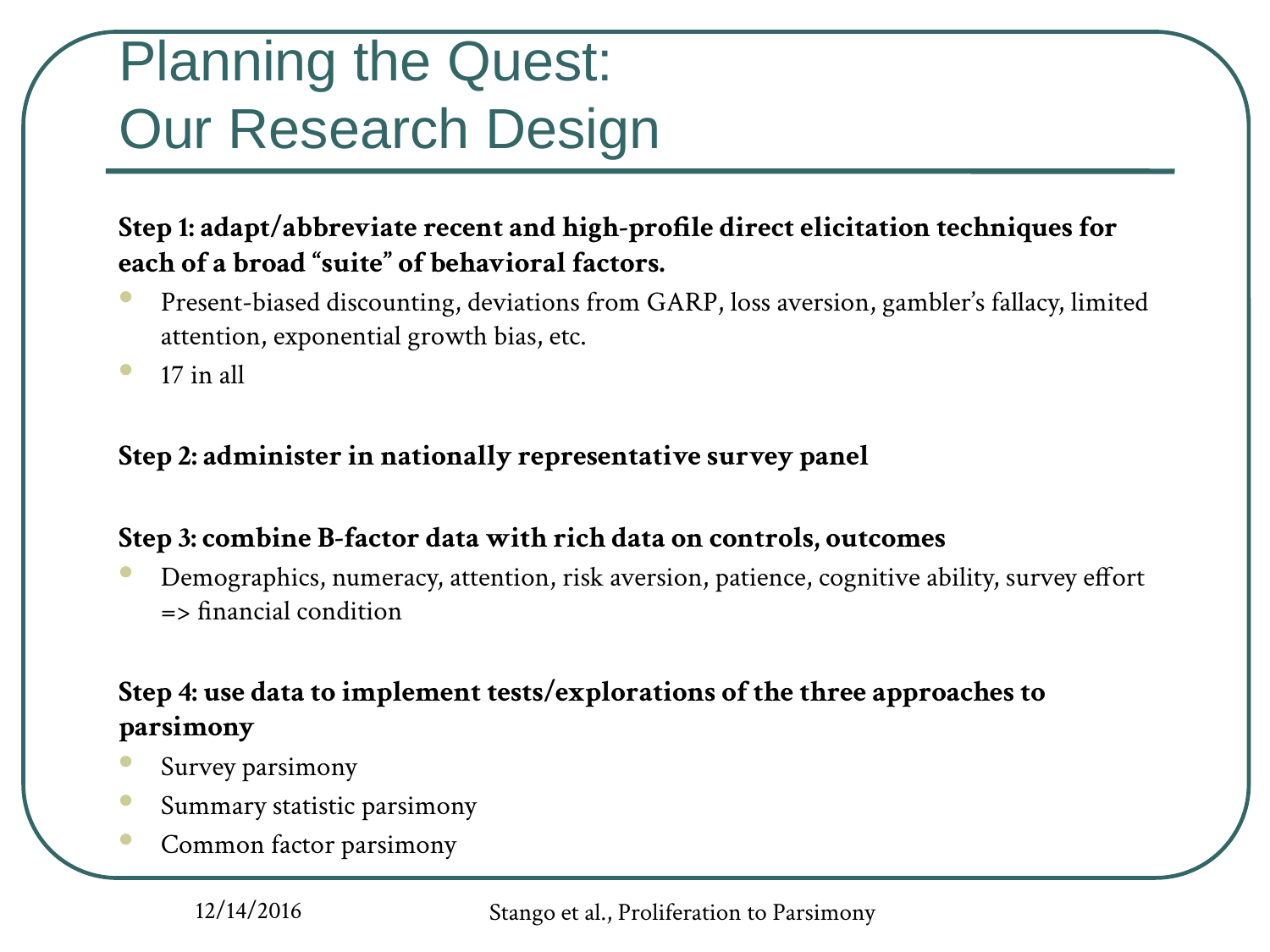

# Planning the Quest: Our Research Design
Step 1: adapt/abbreviate recent and high-profile direct elicitation techniques for each of a broad “suite” of behavioral factors.
Present-biased discounting, deviations from GARP, loss aversion, gambler’s fallacy, limited attention, exponential growth bias, etc.
17 in all

Step 2: administer in nationally representative survey panel

Step 3: combine B-factor data with rich data on controls, outcomes
Demographics, numeracy, attention, risk aversion, patience, cognitive ability, survey effort => financial condition

Step 4: use data to implement tests/explorations of the three approaches to parsimony
Survey parsimony
Summary statistic parsimony
Common factor parsimony

12/14/2016
Stango et al., Proliferation to Parsimony